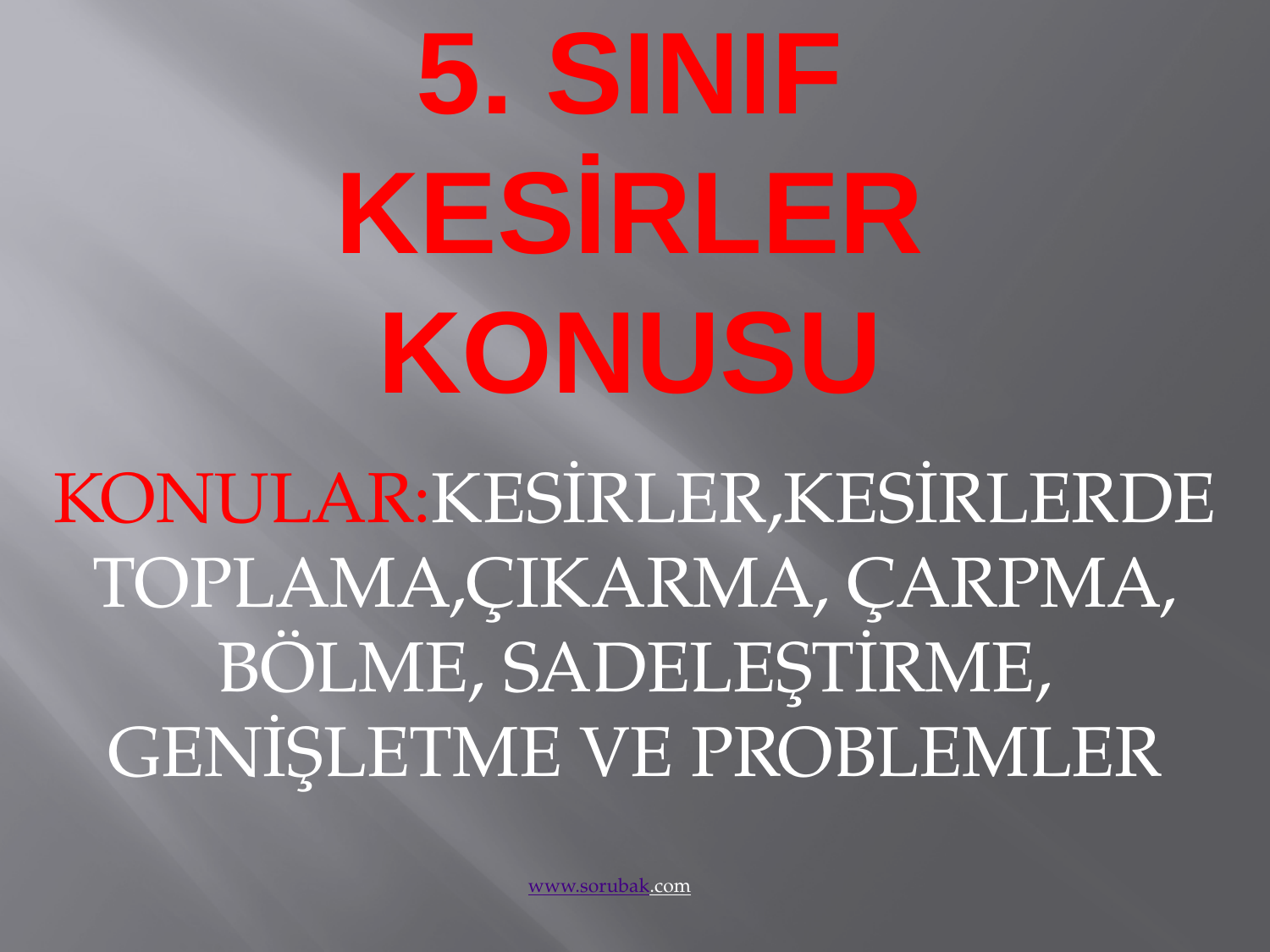

# 5. SINIF KESİRLER KONUSU
KONULAR:KESİRLER,KESİRLERDE TOPLAMA,ÇIKARMA, ÇARPMA, BÖLME, SADELEŞTİRME, GENİŞLETME VE PROBLEMLER
www.sorubak.com